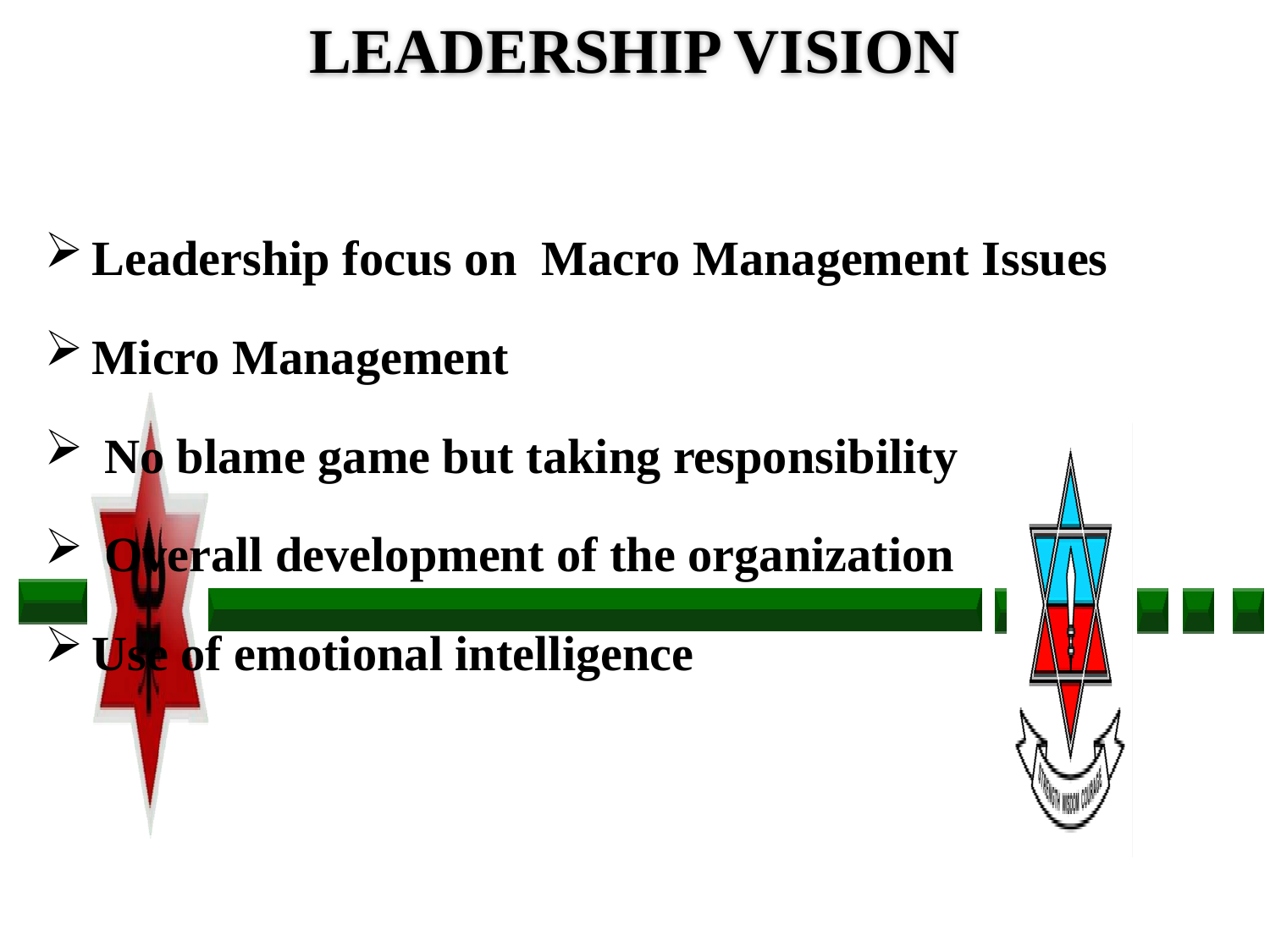

LEADERSHIP VISION
Leadership focus on  Macro Management Issues
Micro Management
 No blame game but taking responsibility
 Overall development of the organization
Use of emotional intelligence